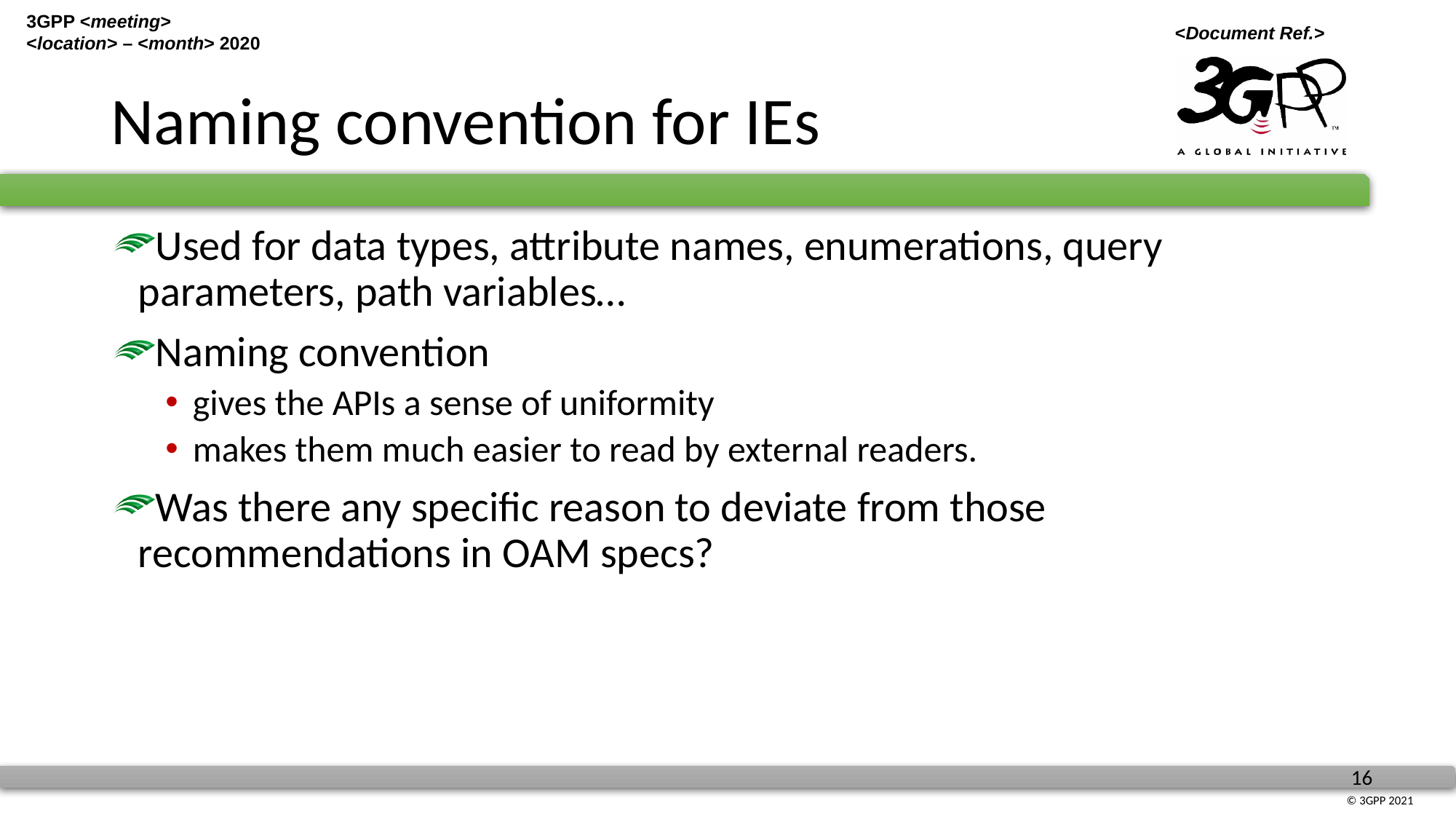

# Naming convention for IEs
Used for data types, attribute names, enumerations, query parameters, path variables…
Naming convention
gives the APIs a sense of uniformity
makes them much easier to read by external readers.
Was there any specific reason to deviate from those recommendations in OAM specs?